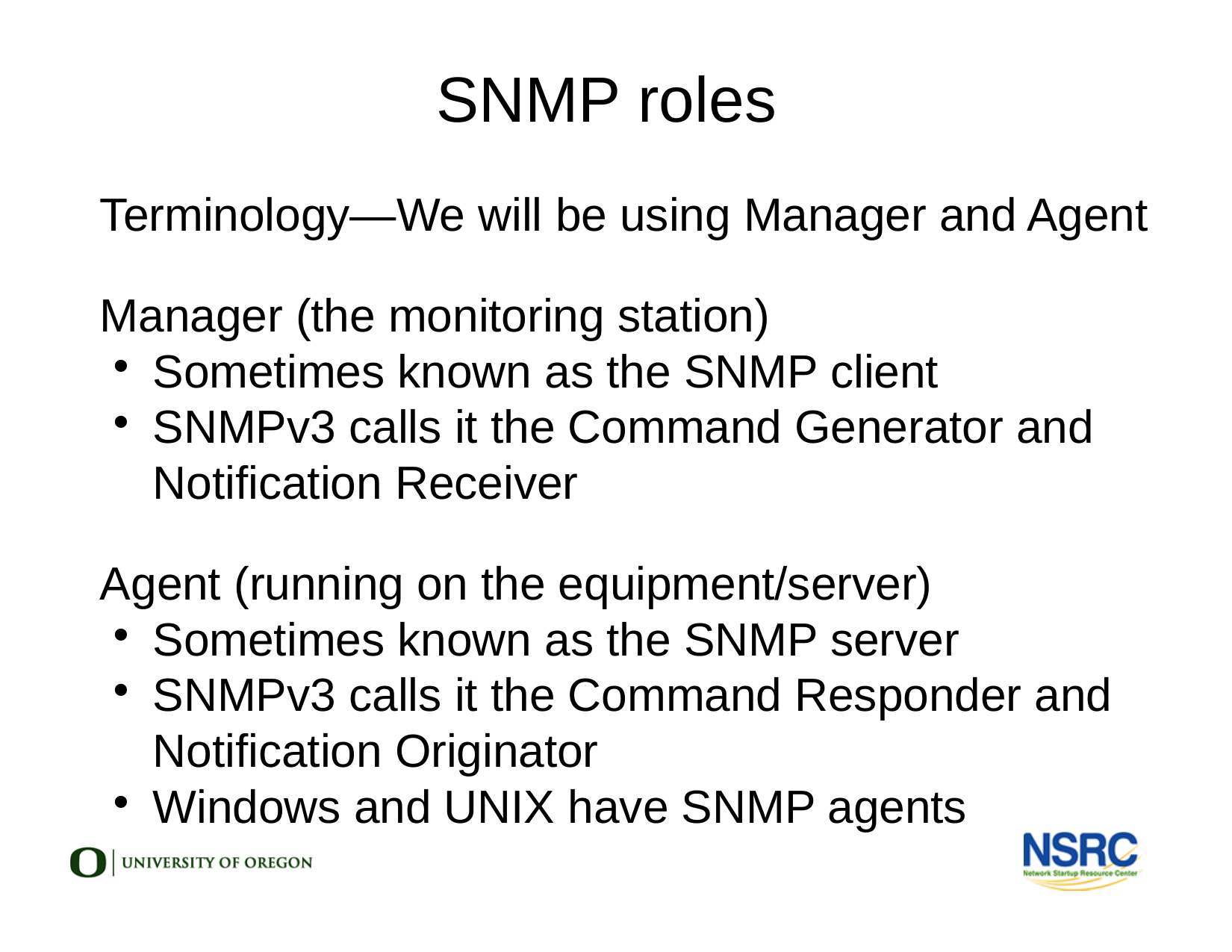

SNMP roles
Terminology—We will be using Manager and Agent

Manager (the monitoring station)
Sometimes known as the SNMP client
SNMPv3 calls it the Command Generator and Notification Receiver

Agent (running on the equipment/server)
Sometimes known as the SNMP server
SNMPv3 calls it the Command Responder and Notification Originator
Windows and UNIX have SNMP agents